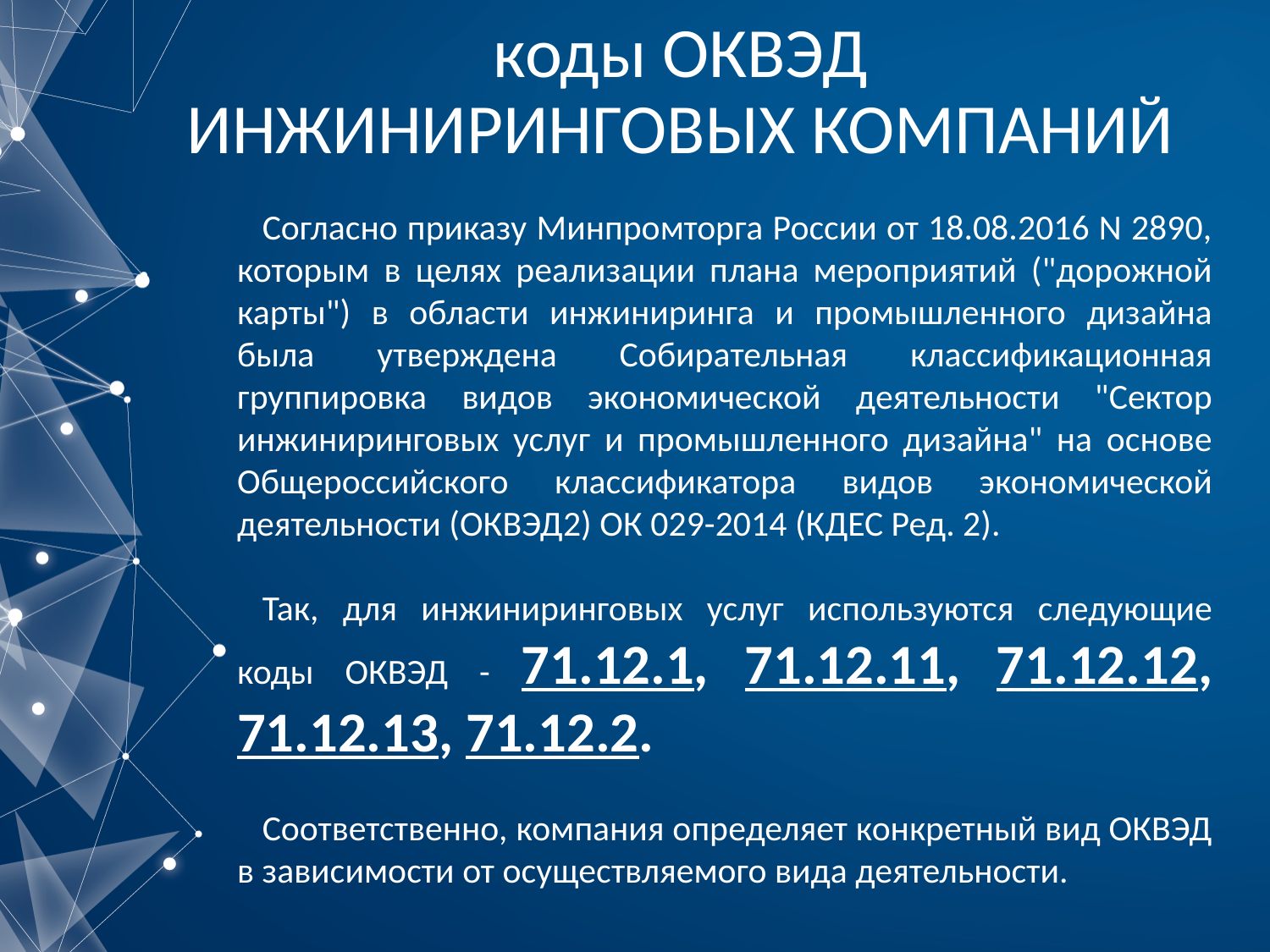

# коды ОКВЭД ИНЖИНИРИНГОВЫХ КОМПАНИЙ
Согласно приказу Минпромторга России от 18.08.2016 N 2890, которым в целях реализации плана мероприятий ("дорожной карты") в области инжиниринга и промышленного дизайна была утверждена Собирательная классификационная группировка видов экономической деятельности "Сектор инжиниринговых услуг и промышленного дизайна" на основе Общероссийского классификатора видов экономической деятельности (ОКВЭД2) ОК 029-2014 (КДЕС Ред. 2).

Так, для инжиниринговых услуг используются следующие коды ОКВЭД - 71.12.1, 71.12.11, 71.12.12, 71.12.13, 71.12.2.

Соответственно, компания определяет конкретный вид ОКВЭД в зависимости от осуществляемого вида деятельности.